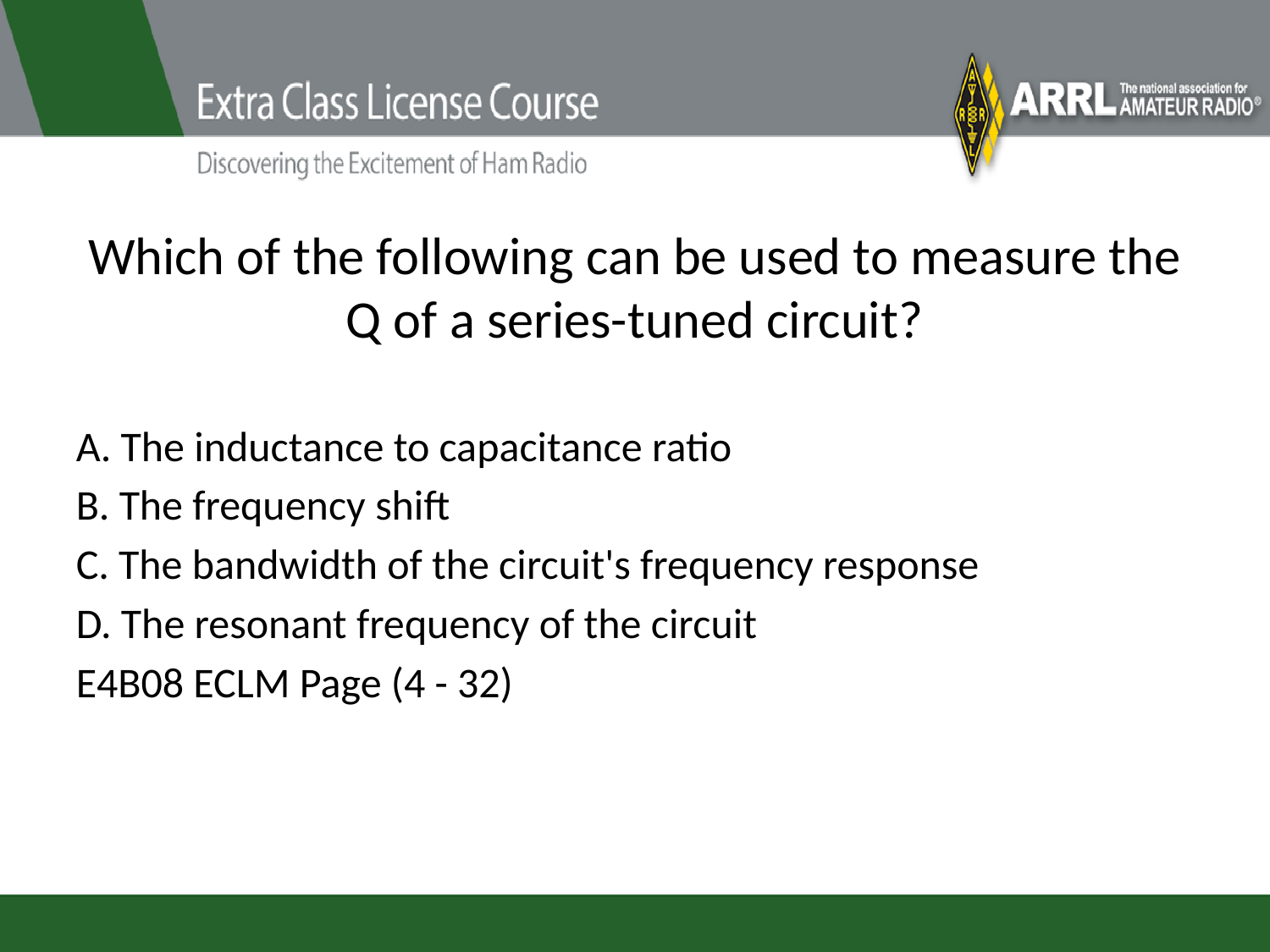

# Which of the following can be used to measure the Q of a series-tuned circuit?
A. The inductance to capacitance ratio
B. The frequency shift
C. The bandwidth of the circuit's frequency response
D. The resonant frequency of the circuit
E4B08 ECLM Page (4 - 32)